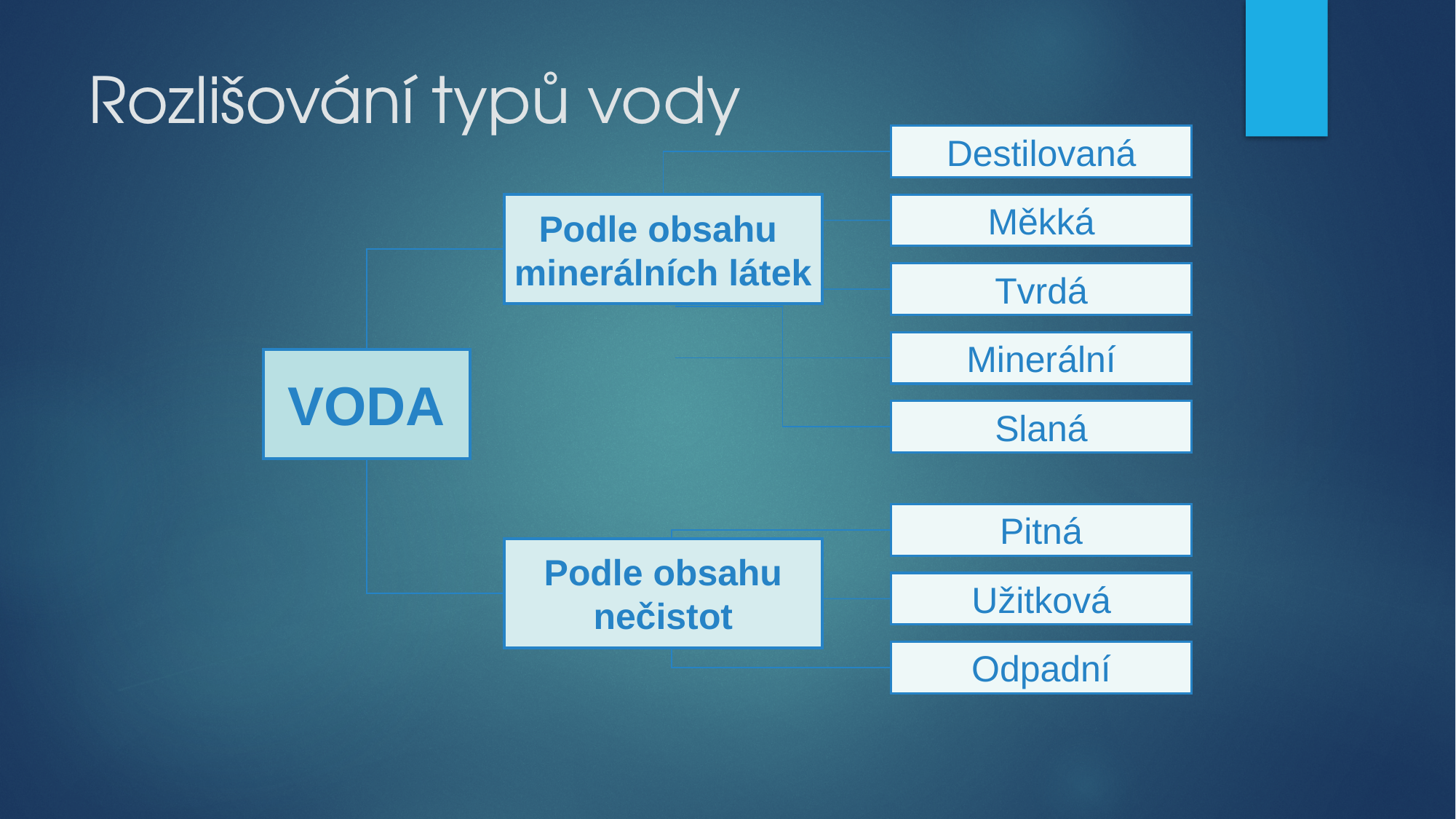

# Rozlišování typů vody
Destilovaná
Podle obsahu
minerálních látek
Měkká

Tvrdá

Minerální
VODA
Slaná
Pitná
Podle obsahu
nečistot

Užitková

Odpadní